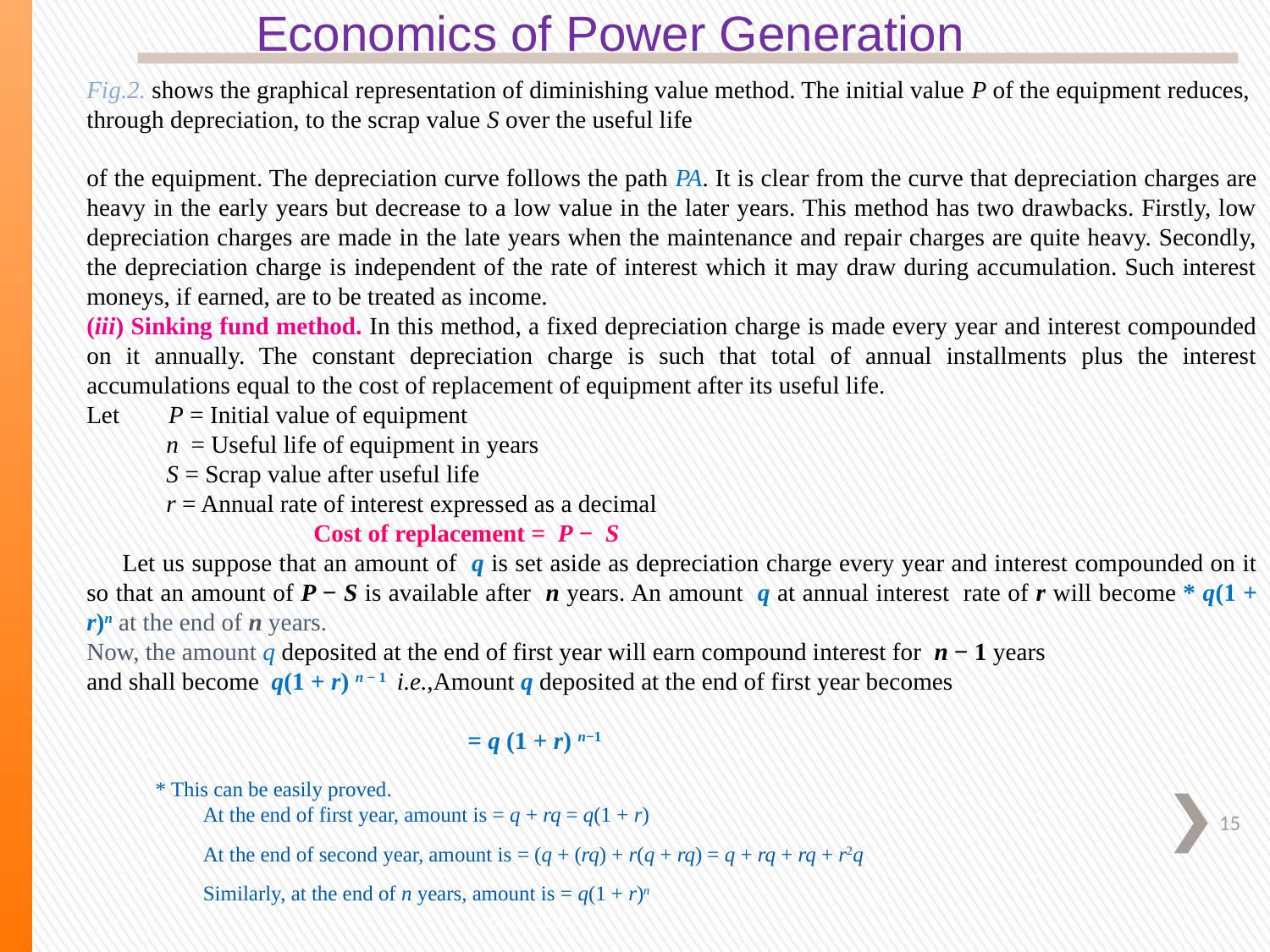

Economics of Power Generation

Fig.2. shows the graphical representation of diminishing value method. The initial value P of the equipment reduces, through depreciation, to the scrap value S over the useful life

of the equipment. The depreciation curve follows the path PA. It is clear from the curve that depreciation charges are heavy in the early years but decrease to a low value in the later years. This method has two drawbacks. Firstly, low depreciation charges are made in the late years when the maintenance and repair charges are quite heavy. Secondly, the depreciation charge is independent of the rate of interest which it may draw during accumulation. Such interest moneys, if earned, are to be treated as income.
(iii) Sinking fund method. In this method, a fixed depreciation charge is made every year and interest compounded on it annually. The constant depreciation charge is such that total of annual installments plus the interest accumulations equal to the cost of replacement of equipment after its useful life.
Let        P = Initial value of equipment
             n  = Useful life of equipment in years
             S = Scrap value after useful life
             r = Annual rate of interest expressed as a decimal
                                     Cost of replacement =  P −  S
     Let us suppose that an amount of  q is set aside as depreciation charge every year and interest compounded on it so that an amount of P − S is available after  n years. An amount  q at annual interest  rate of r will become * q(1 + r)n at the end of n years.
Now, the amount q deposited at the end of first year will earn compound interest for  n − 1 years
and shall become  q(1 + r) n − 1   i.e.,Amount q deposited at the end of first year becomes

			= q (1 + r) n−1
 * This can be easily proved.
          At the end of first year, amount is = q + rq = q(1 + r)
          At the end of second year, amount is = (q + (rq) + r(q + rq) = q + rq + rq + r2q
          Similarly, at the end of n years, amount is = q(1 + r)n
15
5/2/2020